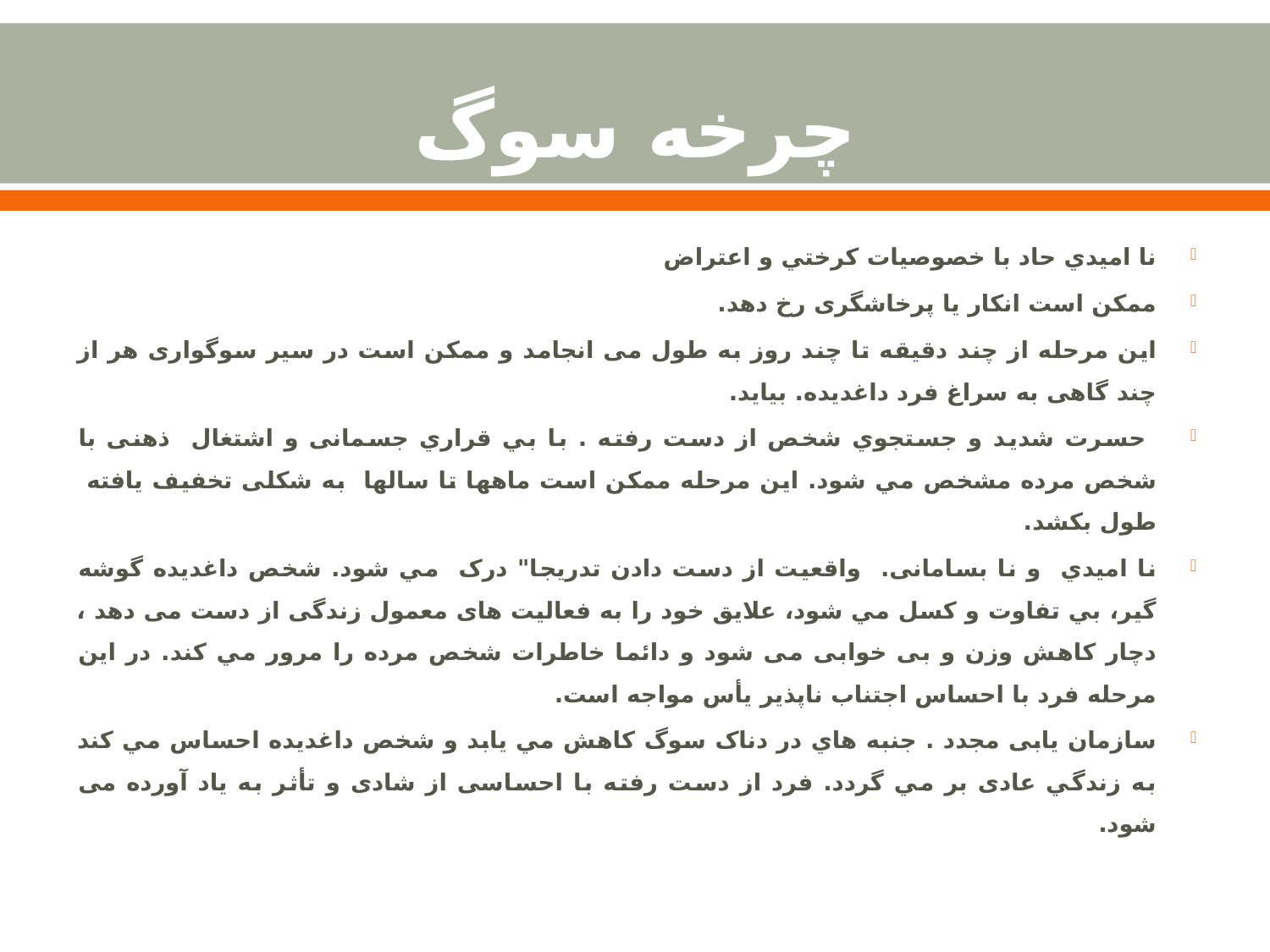

# چرخه سوگ
نا اميدي حاد با خصوصيات کرختي و اعتراض
ممکن است انکار يا پرخاشگری رخ دهد.
اين مرحله از چند دقيقه تا چند روز به طول می انجامد و ممکن است در سير سوگواری هر از چند گاهی به سراغ فرد داغديده. بيايد.
 حسرت شديد و جستجوي شخص از دست رفته . با بي قراري جسمانی و اشتغال  ذهنی با شخص مرده مشخص مي شود. اين مرحله ممکن است ماهها تا سالها  به شکلی تخفيف يافته  طول بکشد.
نا اميدي  و نا بسامانی.  واقعيت از دست دادن تدريجا" درک  مي شود. شخص داغديده گوشه گير، بي تفاوت و کسل مي شود، علايق خود را به فعاليت های معمول زندگی از دست می دهد ، دچار کاهش وزن و بی خوابی می شود و دائما خاطرات شخص مرده را مرور مي کند. در اين مرحله فرد با احساس اجتناب ناپذير يأس مواجه است.
سازمان يابی مجدد . جنبه هاي در دناک سوگ کاهش مي يابد و شخص داغديده احساس مي کند به زندگي عادی بر مي گردد. فرد از دست رفته با احساسی از شادی و تأثر به ياد آورده می شود.